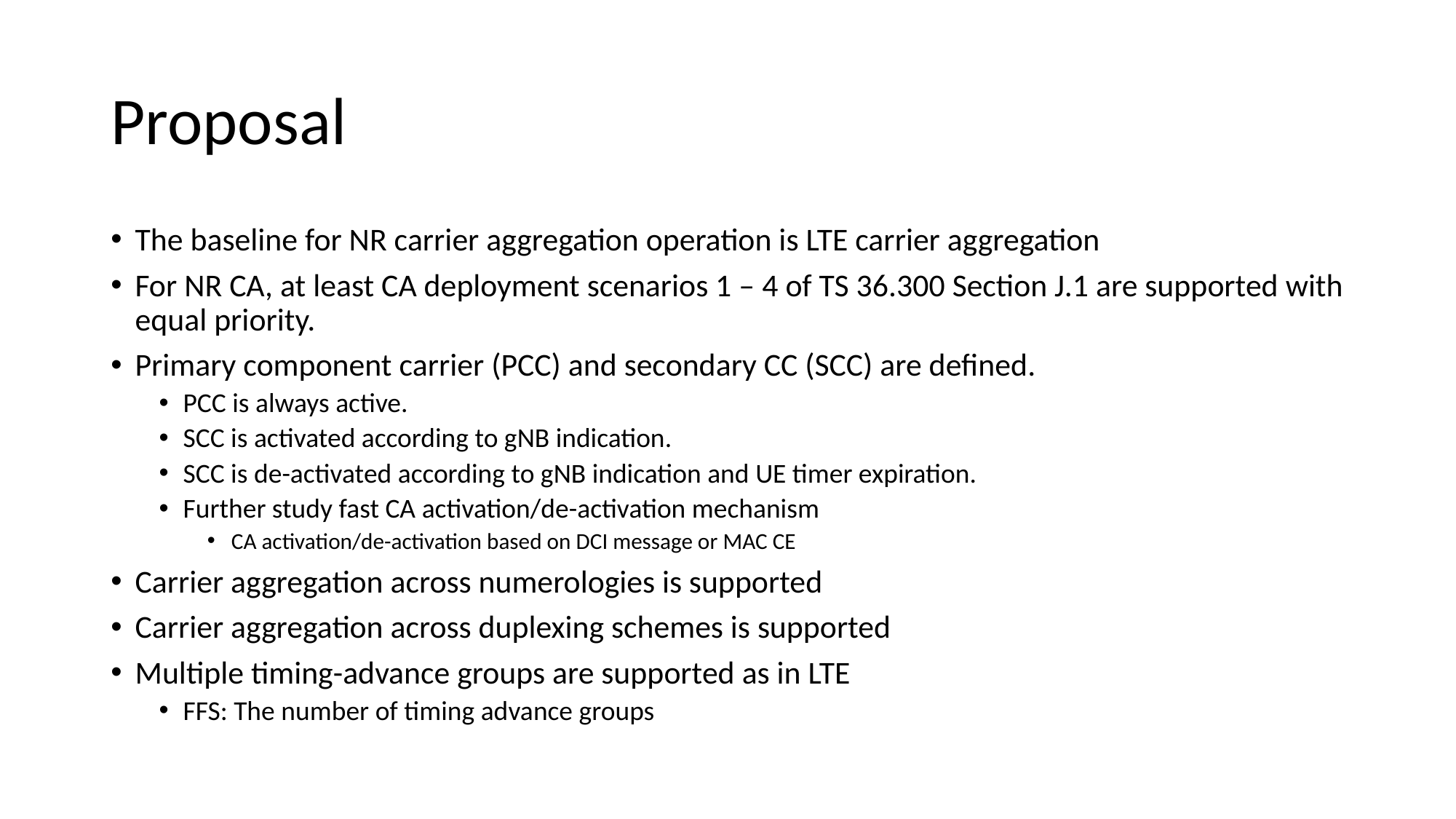

# Proposal
The baseline for NR carrier aggregation operation is LTE carrier aggregation
For NR CA, at least CA deployment scenarios 1 – 4 of TS 36.300 Section J.1 are supported with equal priority.
Primary component carrier (PCC) and secondary CC (SCC) are defined.
PCC is always active.
SCC is activated according to gNB indication.
SCC is de-activated according to gNB indication and UE timer expiration.
Further study fast CA activation/de-activation mechanism
CA activation/de-activation based on DCI message or MAC CE
Carrier aggregation across numerologies is supported
Carrier aggregation across duplexing schemes is supported
Multiple timing-advance groups are supported as in LTE
FFS: The number of timing advance groups